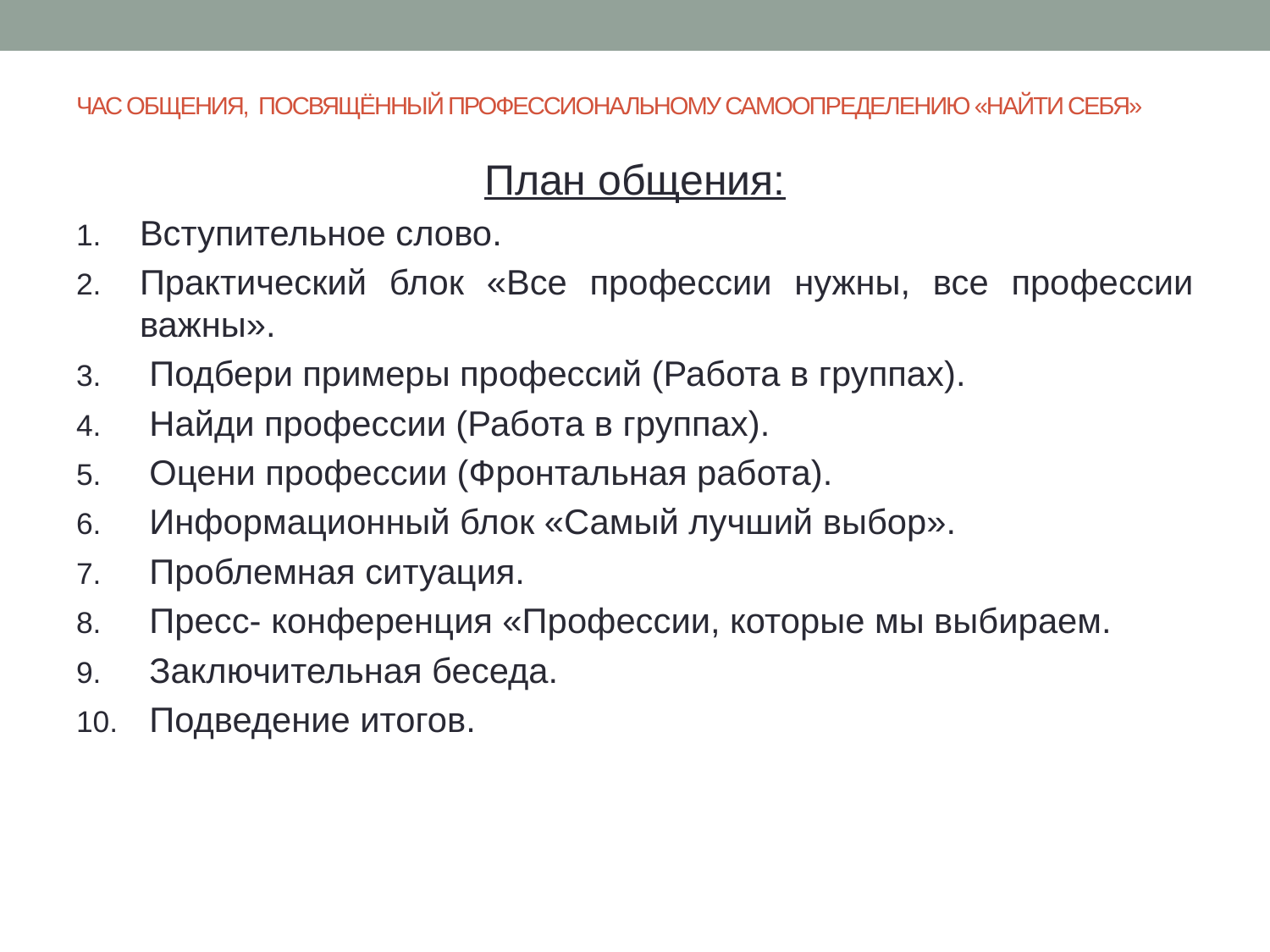

# Час общения,  посвящённый профессиональному самоопределению «Найти себя»
План общения:
Вступительное слово.
Практический блок «Все профессии нужны, все профессии важны».
 Подбери примеры профессий (Работа в группах).
 Найди профессии (Работа в группах).
 Оцени профессии (Фронтальная работа).
 Информационный блок «Самый лучший выбор».
 Проблемная ситуация.
 Пресс- конференция «Профессии, которые мы выбираем.
 Заключительная беседа.
 Подведение итогов.